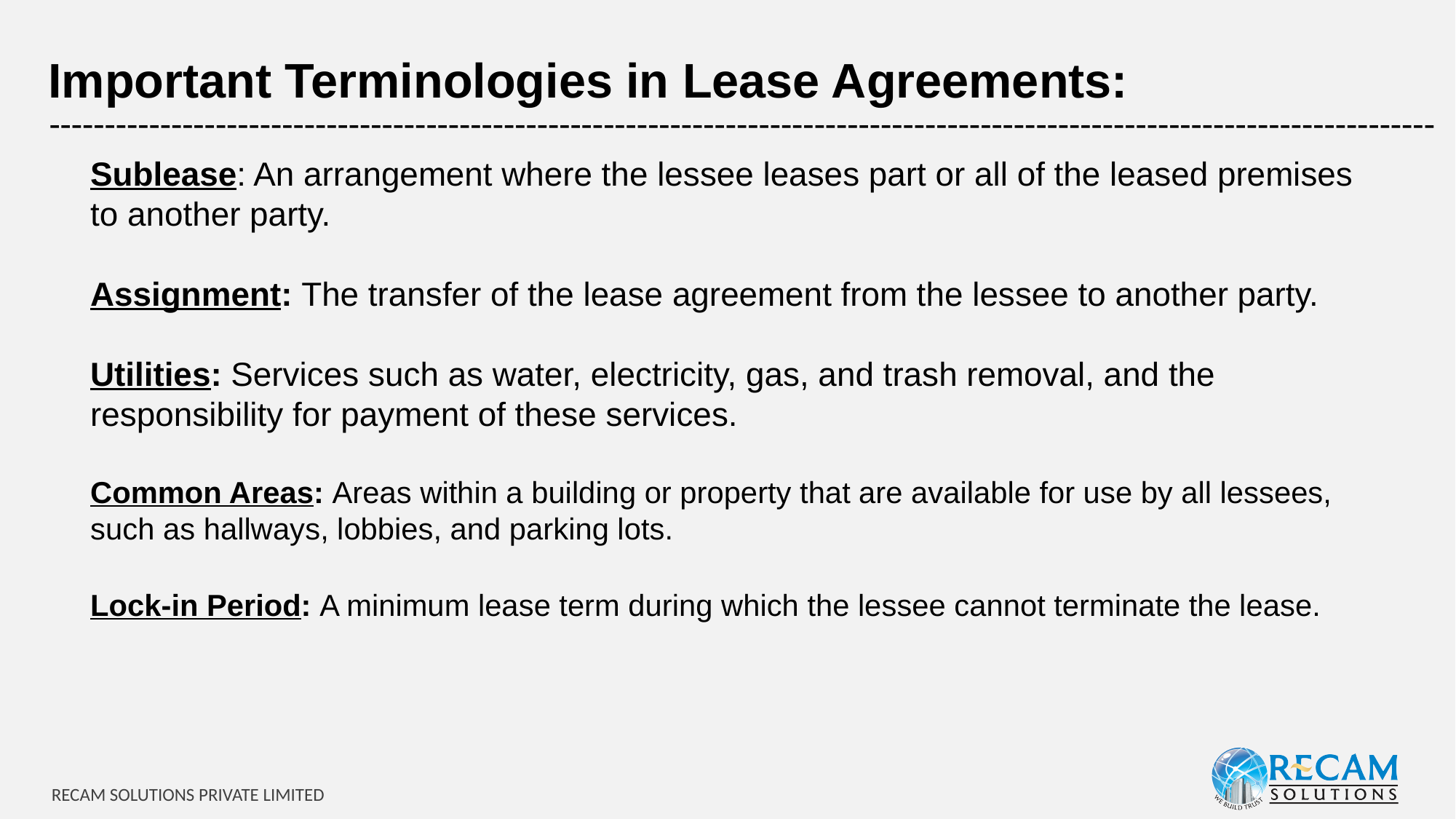

Important Terminologies in Lease Agreements:
-----------------------------------------------------------------------------------------------------------------------------
Sublease: An arrangement where the lessee leases part or all of the leased premises to another party.

Assignment: The transfer of the lease agreement from the lessee to another party.

Utilities: Services such as water, electricity, gas, and trash removal, and the responsibility for payment of these services.

Common Areas: Areas within a building or property that are available for use by all lessees, such as hallways, lobbies, and parking lots.

Lock-in Period: A minimum lease term during which the lessee cannot terminate the lease.
RECAM SOLUTIONS PRIVATE LIMITED